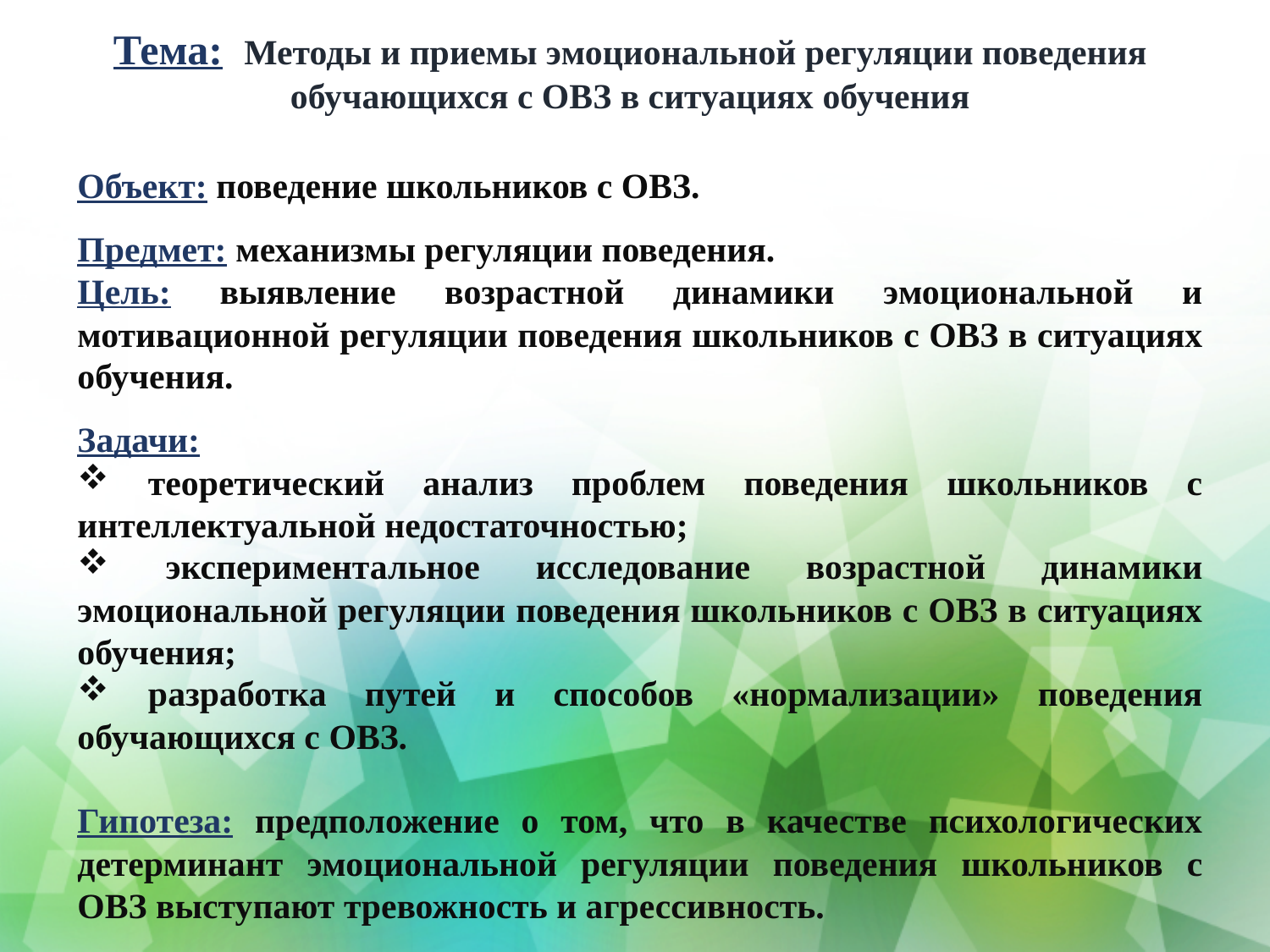

Тема:  Методы и приемы эмоциональной регуляции поведения обучающихся с ОВЗ в ситуациях обучения
Объект: поведение школьников с ОВЗ.
Предмет: механизмы регуляции поведения.
Цель: выявление возрастной динамики эмоциональной и мотивационной регуляции поведения школьников с ОВЗ в ситуациях обучения.
Задачи:
 теоретический анализ проблем поведения школьников с интеллектуальной недостаточностью;
 экспериментальное исследование возрастной динамики эмоциональной регуляции поведения школьников с ОВЗ в ситуациях обучения;
 разработка путей и способов «нормализации» поведения обучающихся с ОВЗ.

Гипотеза: предположение о том, что в качестве психологических детерминант эмоциональной регуляции поведения школьников с ОВЗ выступают тревожность и агрессивность.